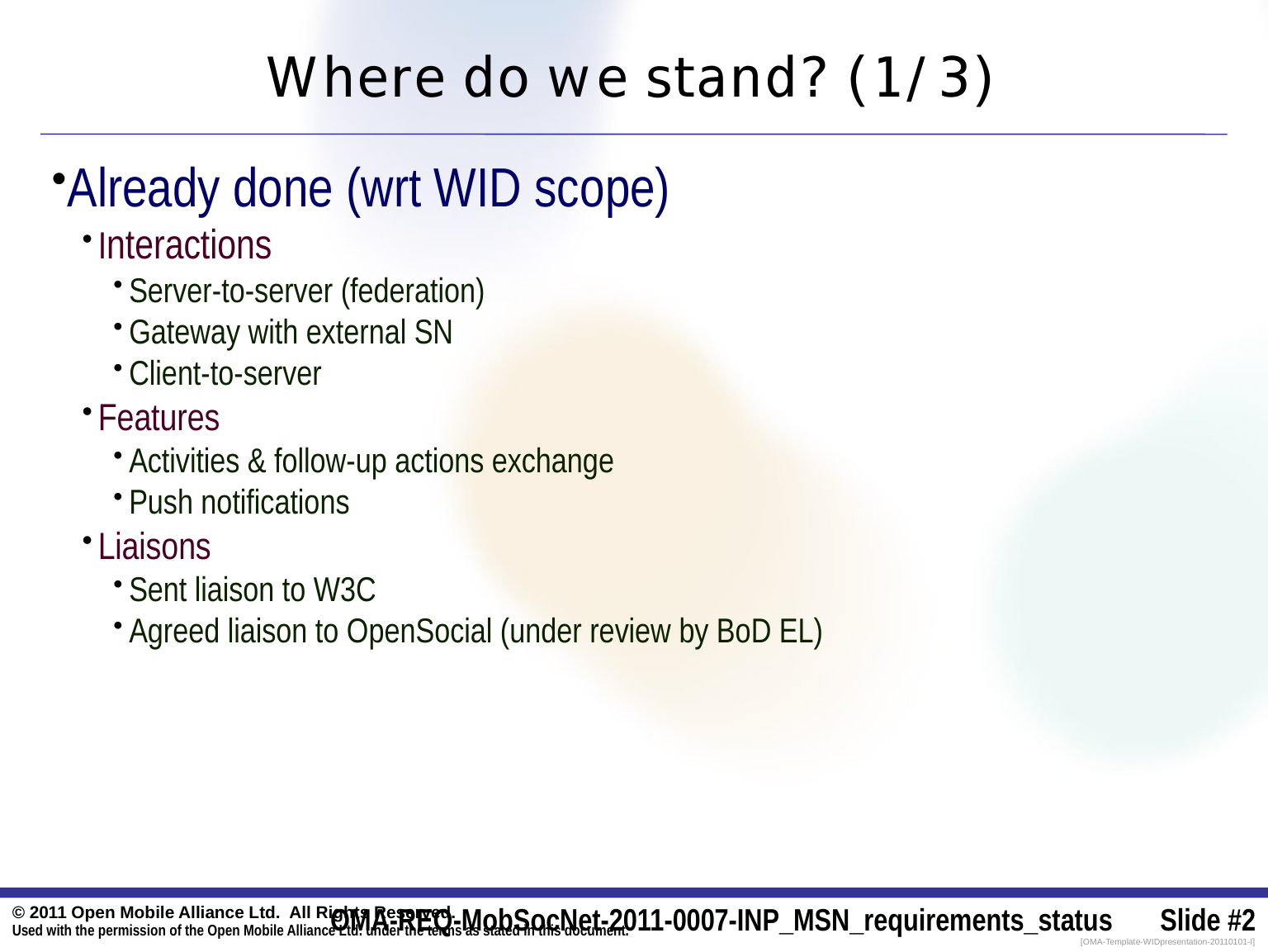

# Where do we stand? (1/3)
Already done (wrt WID scope)
Interactions
Server-to-server (federation)
Gateway with external SN
Client-to-server
Features
Activities & follow-up actions exchange
Push notifications
Liaisons
Sent liaison to W3C
Agreed liaison to OpenSocial (under review by BoD EL)